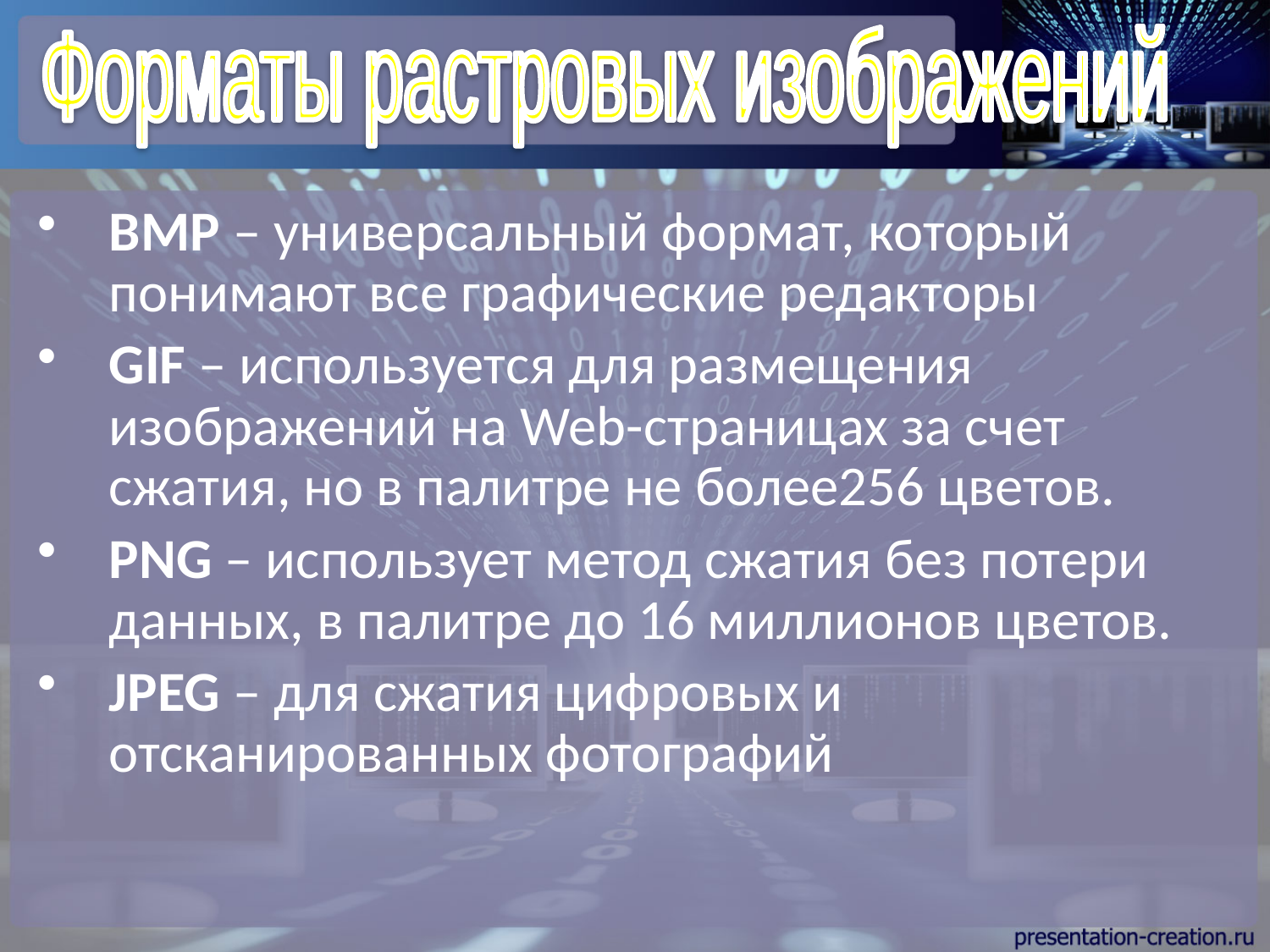

Форматы растровых изображений
BMP – универсальный формат, который понимают все графические редакторы
GIF – используется для размещения изображений на Web-страницах за счет сжатия, но в палитре не более256 цветов.
PNG – использует метод сжатия без потери данных, в палитре до 16 миллионов цветов.
JPEG – для сжатия цифровых и отсканированных фотографий